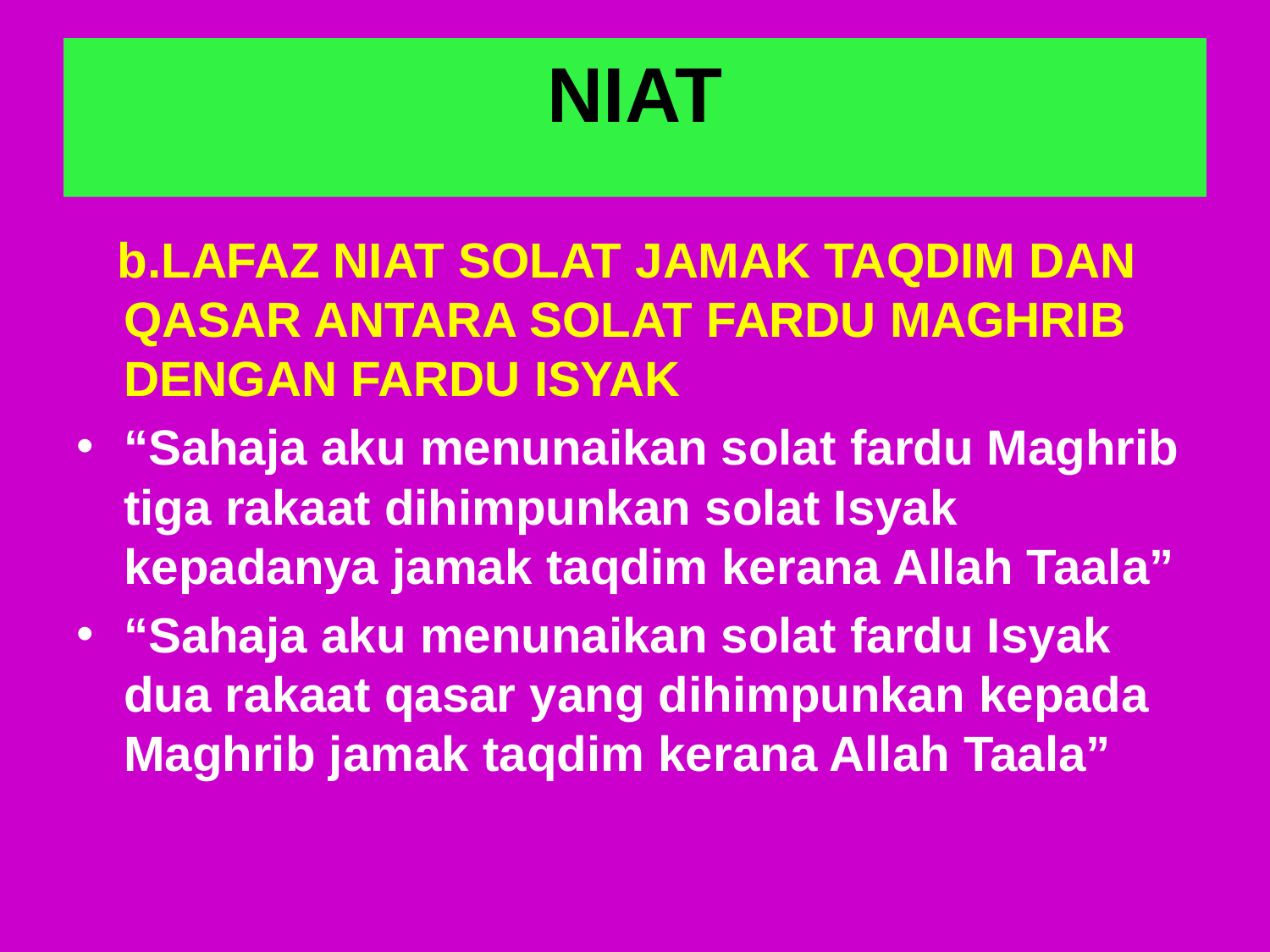

# NIAT
   b.LAFAZ NIAT SOLAT JAMAK TAQDIM DAN QASAR ANTARA SOLAT FARDU MAGHRIB DENGAN FARDU ISYAK
“Sahaja aku menunaikan solat fardu Maghrib tiga rakaat dihimpunkan solat Isyak kepadanya jamak taqdim kerana Allah Taala”
“Sahaja aku menunaikan solat fardu Isyak dua rakaat qasar yang dihimpunkan kepada Maghrib jamak taqdim kerana Allah Taala”